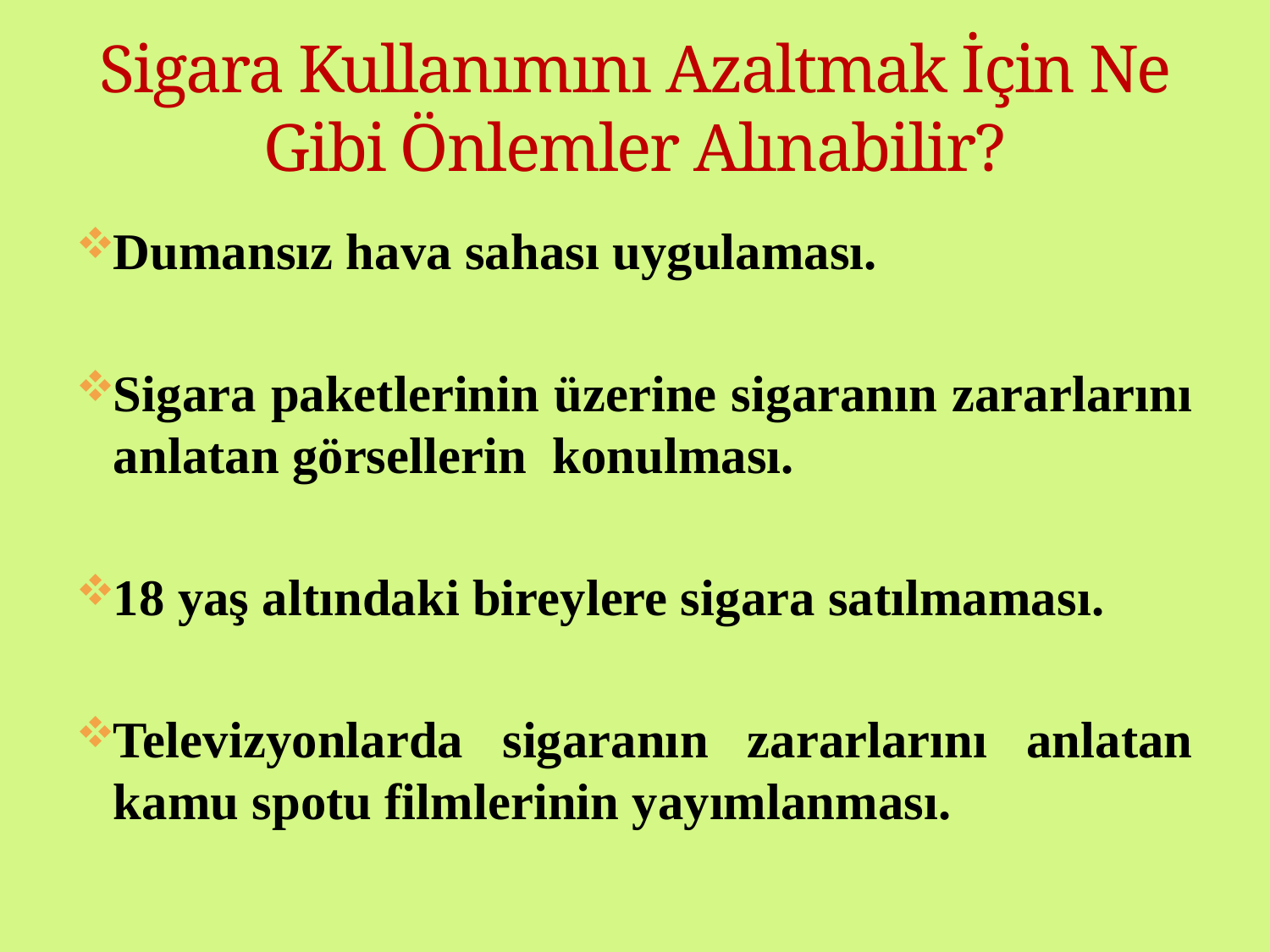

# Sigara Kullanımını Azaltmak İçin Ne Gibi Önlemler Alınabilir?
Dumansız hava sahası uygulaması.

Sigara paketlerinin üzerine sigaranın zararlarını anlatan görsellerin  konulması.

18 yaş altındaki bireylere sigara satılmaması.

Televizyonlarda sigaranın zararlarını anlatan kamu spotu filmlerinin yayımlanması.